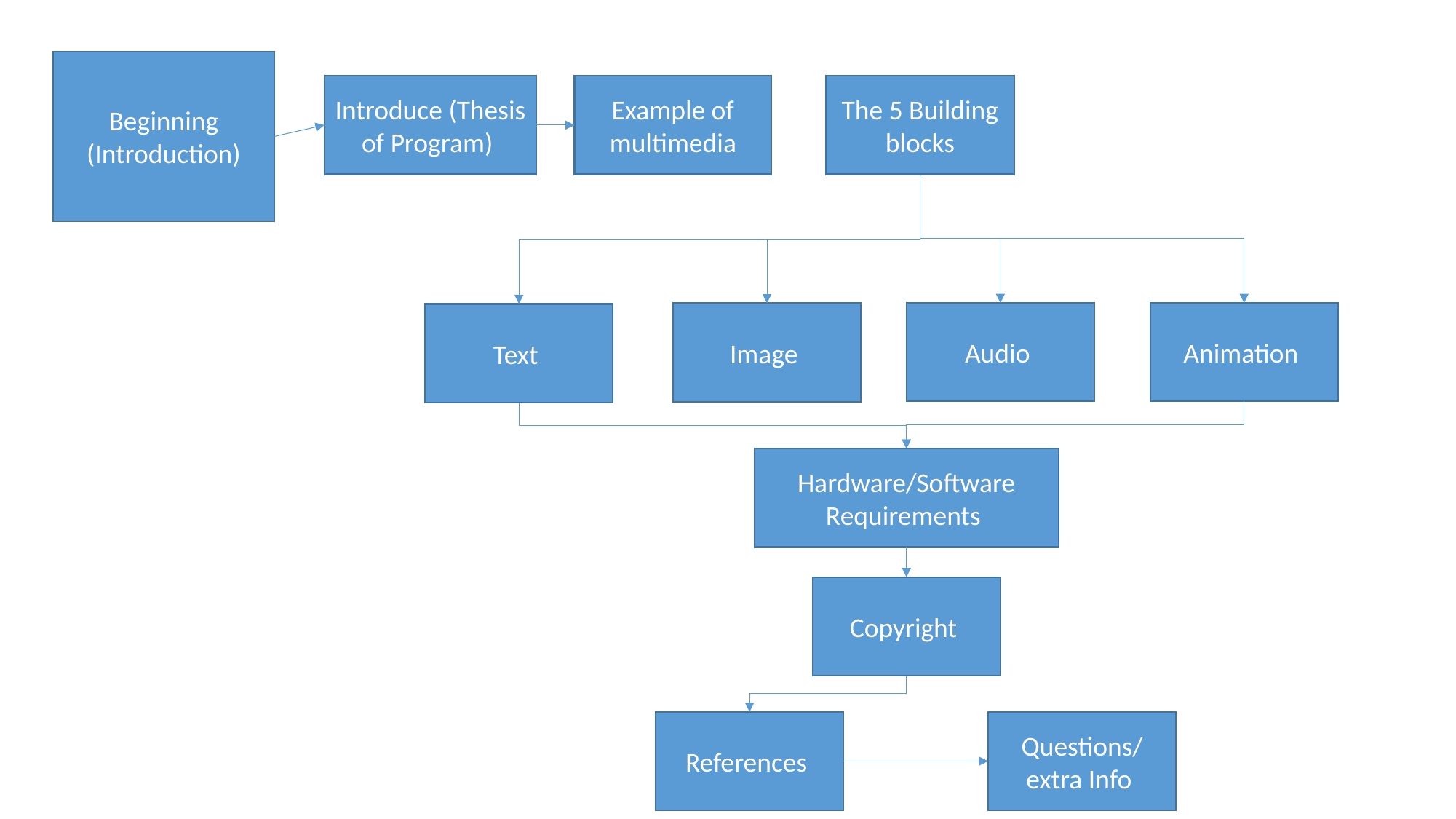

Beginning
(Introduction)
Introduce (Thesis of Program)
Example of multimedia
The 5 Building blocks
Audio
Animation
Image
Text
Hardware/Software Requirements
Copyright
References
Questions/extra Info